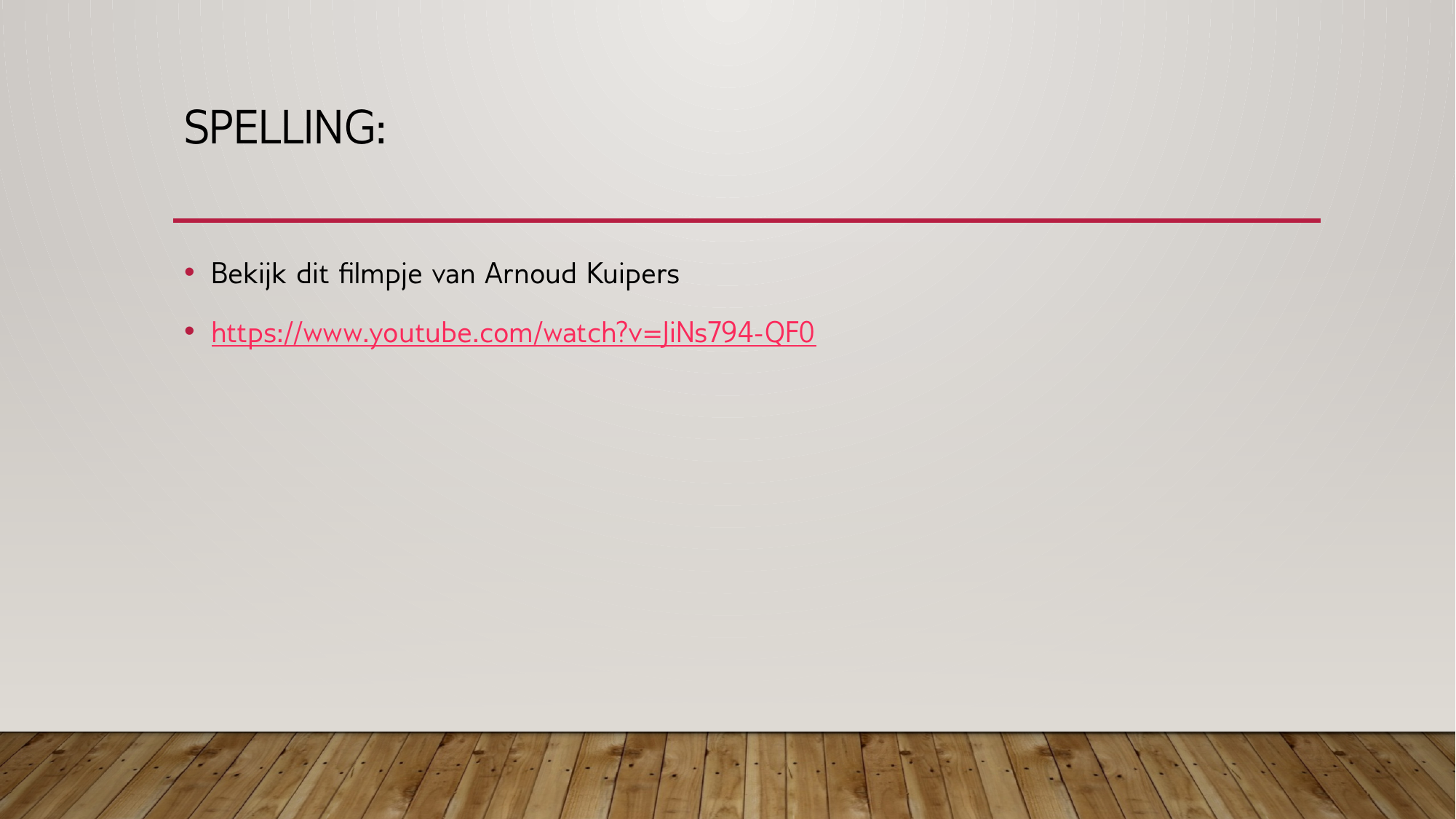

# Spelling:
Bekijk dit filmpje van Arnoud Kuipers
https://www.youtube.com/watch?v=JiNs794-QF0